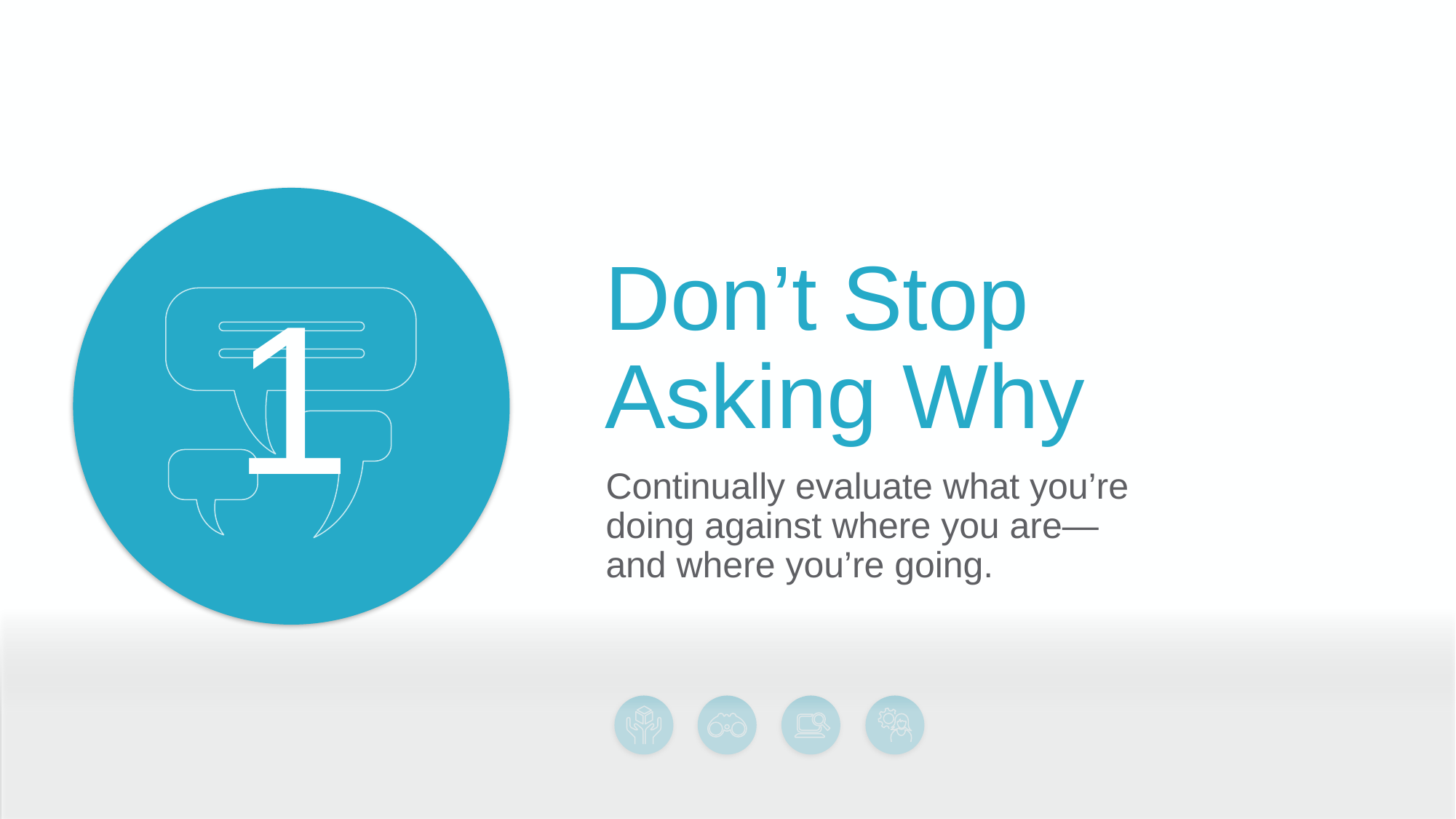

Don’t Stop
Asking Why
1
Continually evaluate what you’re doing against where you are—and where you’re going.